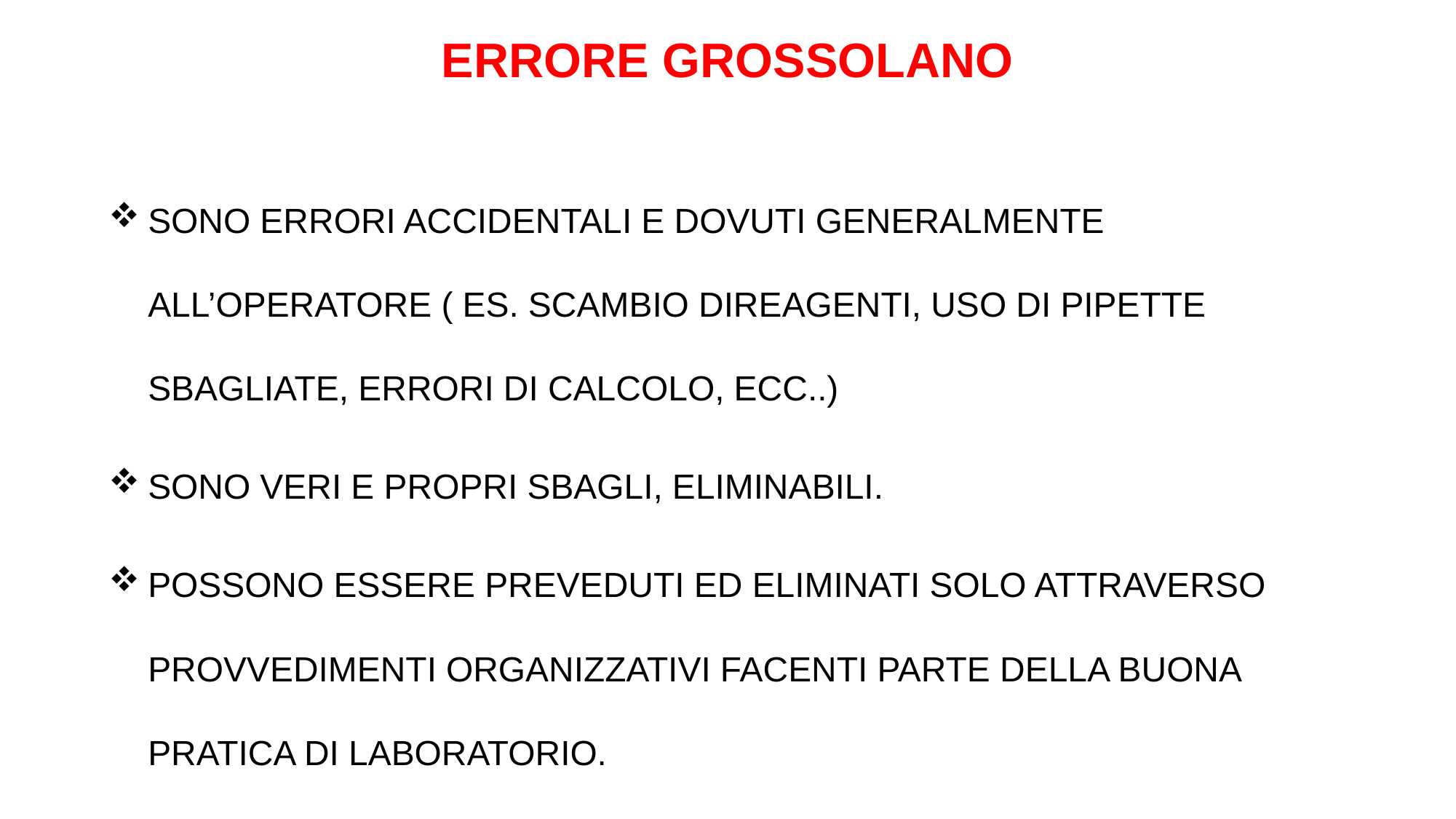

# ERRORE GROSSOLANO
SONO ERRORI ACCIDENTALI E DOVUTI GENERALMENTE ALL’OPERATORE ( ES. SCAMBIO DIREAGENTI, USO DI PIPETTE SBAGLIATE, ERRORI DI CALCOLO, ECC..)
SONO VERI E PROPRI SBAGLI, ELIMINABILI.
POSSONO ESSERE PREVEDUTI ED ELIMINATI SOLO ATTRAVERSO PROVVEDIMENTI ORGANIZZATIVI FACENTI PARTE DELLA BUONA PRATICA DI LABORATORIO.